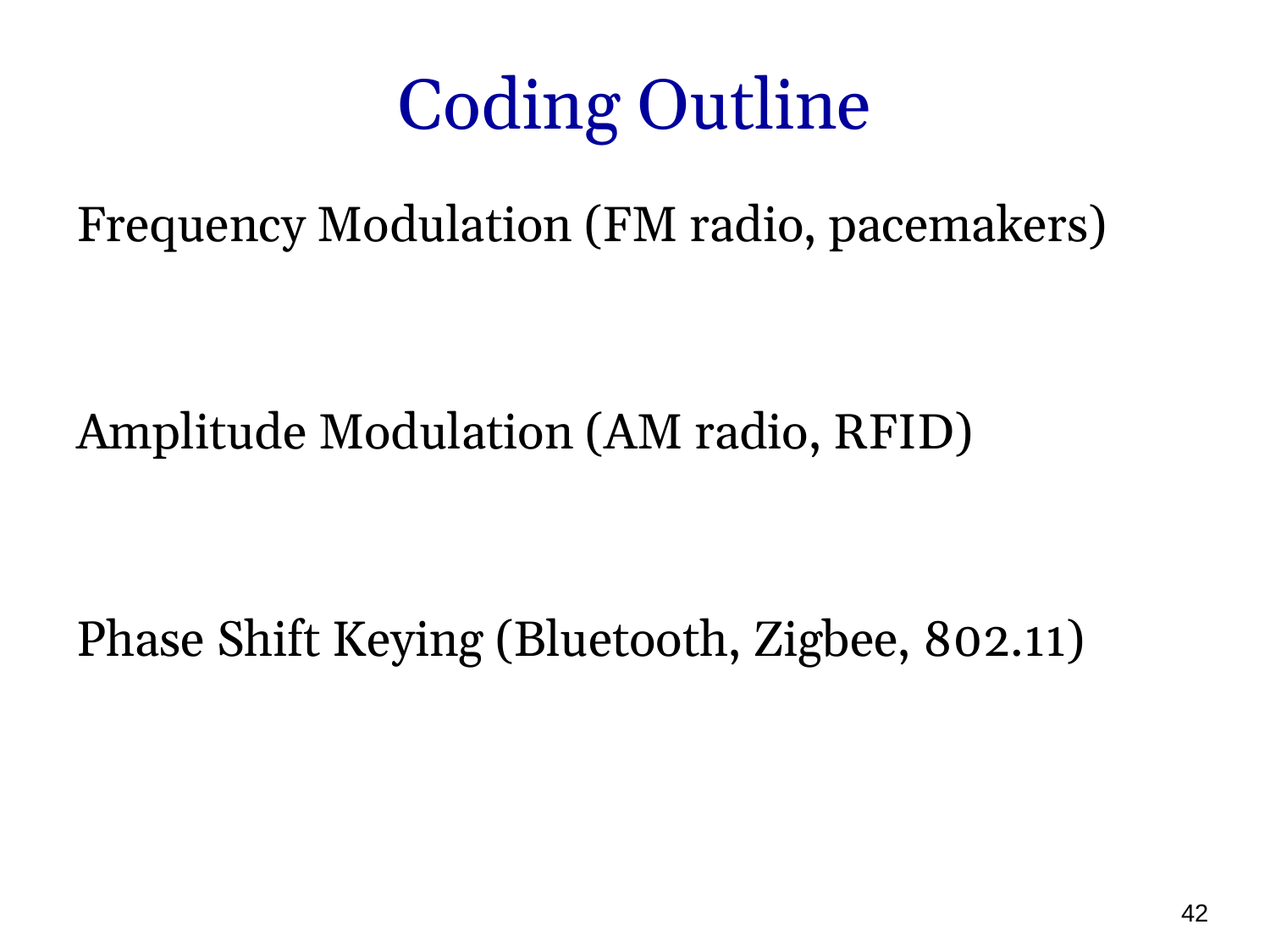

# Coding Outline
Frequency Modulation (FM radio, pacemakers)

Amplitude Modulation (AM radio, RFID)

Phase Shift Keying (Bluetooth, Zigbee, 802.11)

42